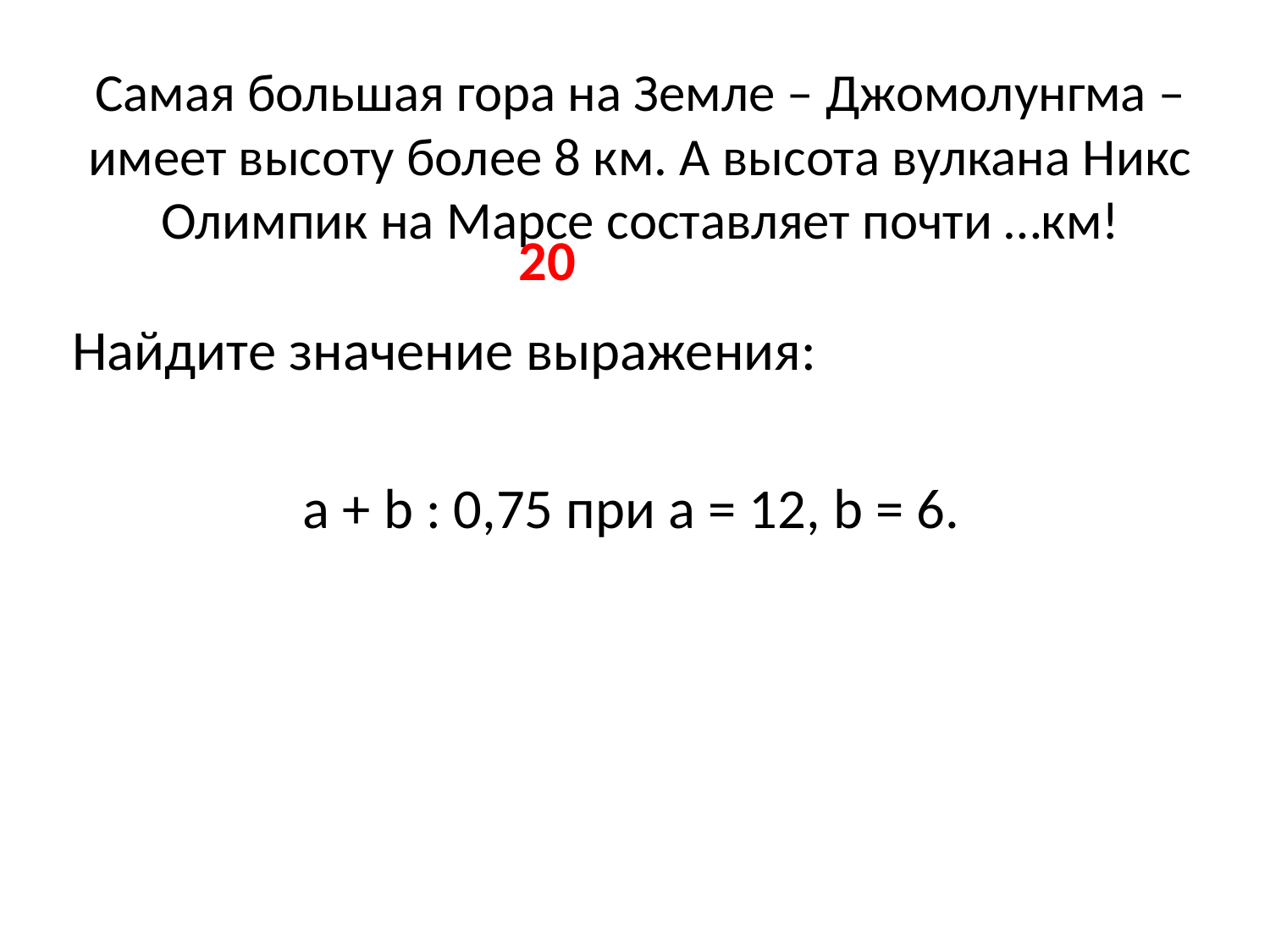

# Самая большая гора на Земле – Джомолунгма – имеет высоту более 8 км. А высота вулкана Никс Олимпик на Марсе составляет почти …км!
20
Найдите значение выражения:

 а + b : 0,75 при а = 12, b = 6.